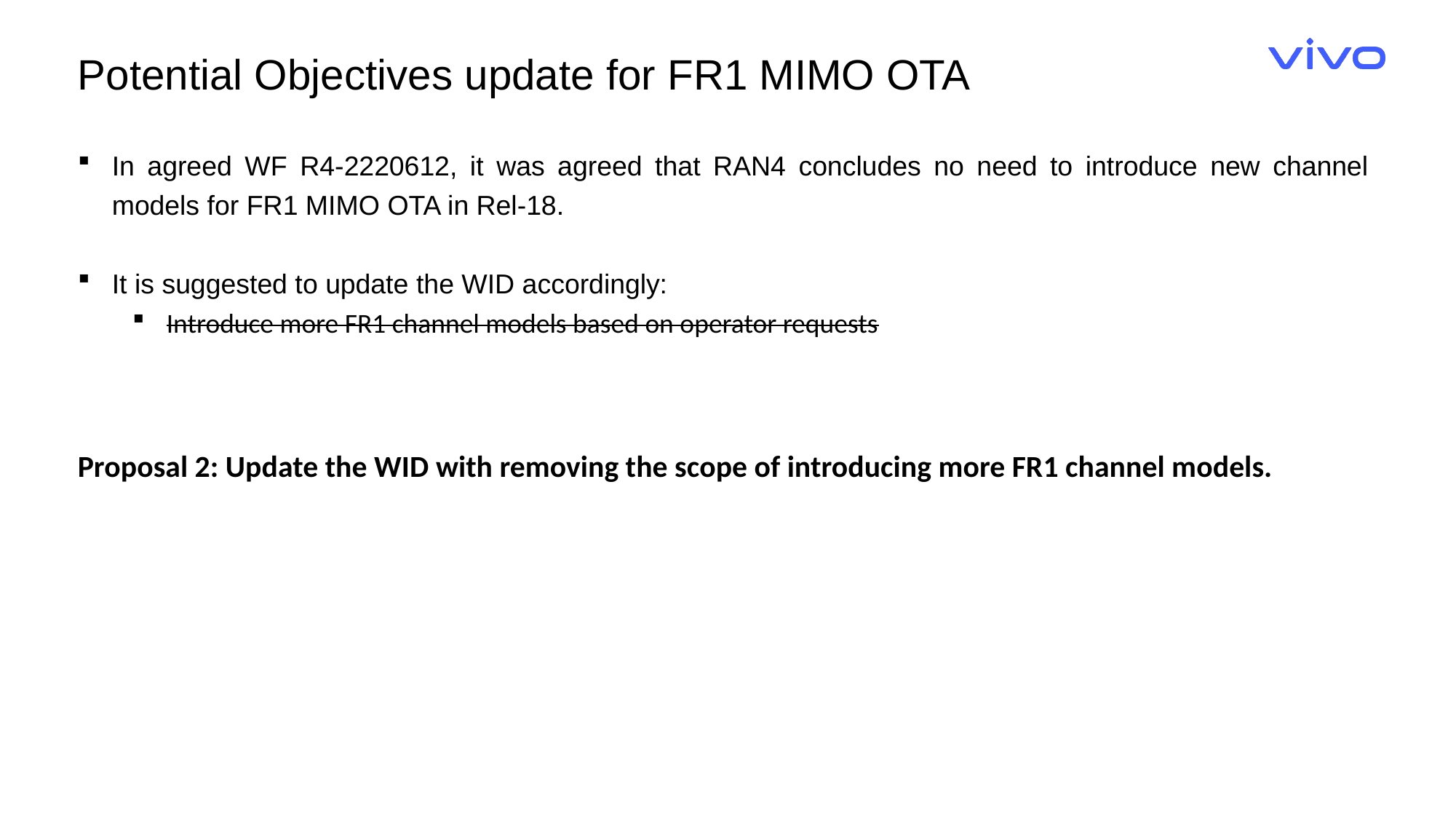

Potential Objectives update for FR1 MIMO OTA
In agreed WF R4-2220612, it was agreed that RAN4 concludes no need to introduce new channel models for FR1 MIMO OTA in Rel-18.

It is suggested to update the WID accordingly:
Introduce more FR1 channel models based on operator requests

Proposal 2: Update the WID with removing the scope of introducing more FR1 channel models.